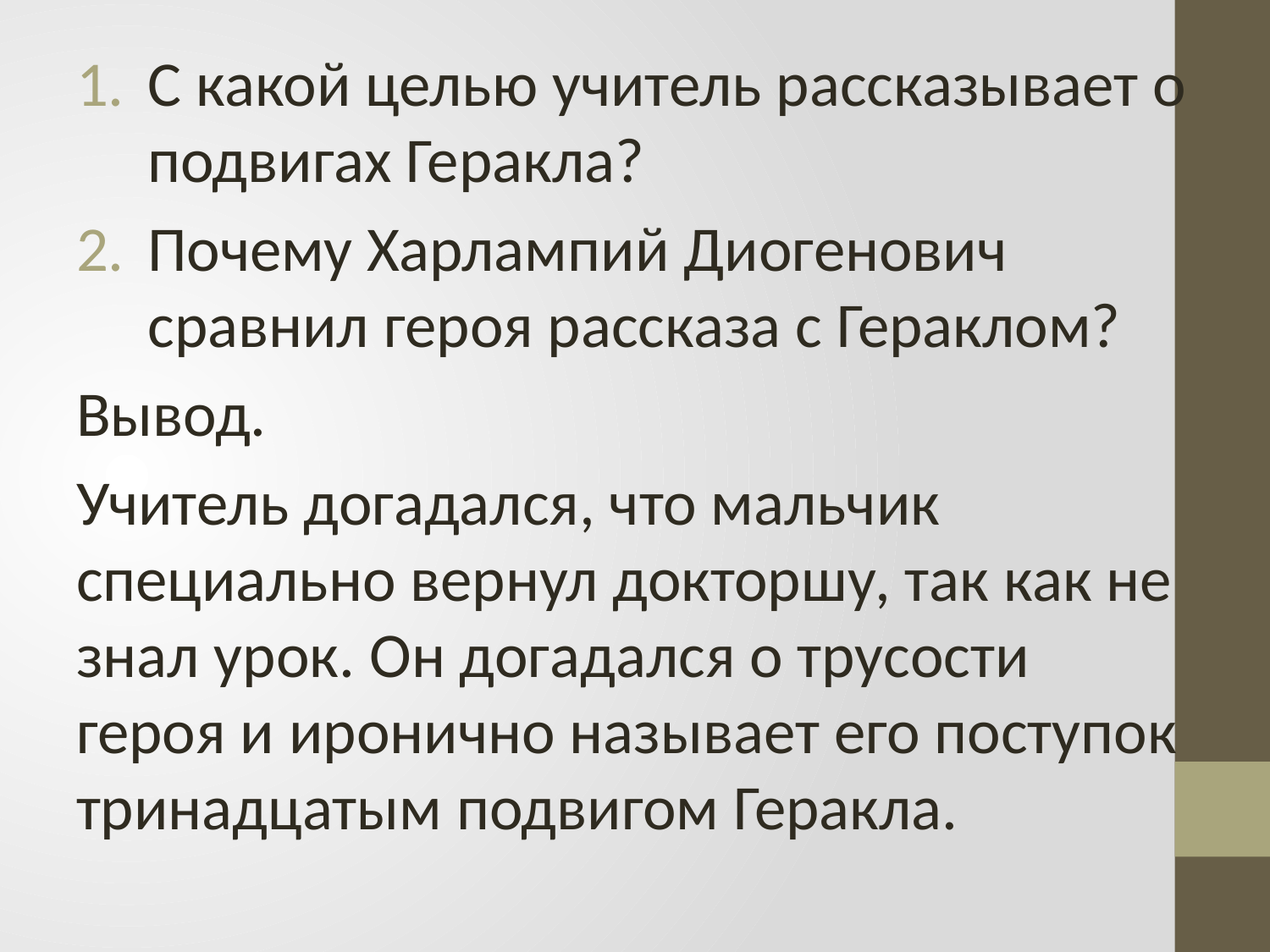

С какой целью учитель рассказывает о подвигах Геракла?
Почему Харлампий Диогенович сравнил героя рассказа с Гераклом?
Вывод.
Учитель догадался, что мальчик специально вернул докторшу, так как не знал урок. Он догадался о трусости героя и иронично называет его поступок тринадцатым подвигом Геракла.